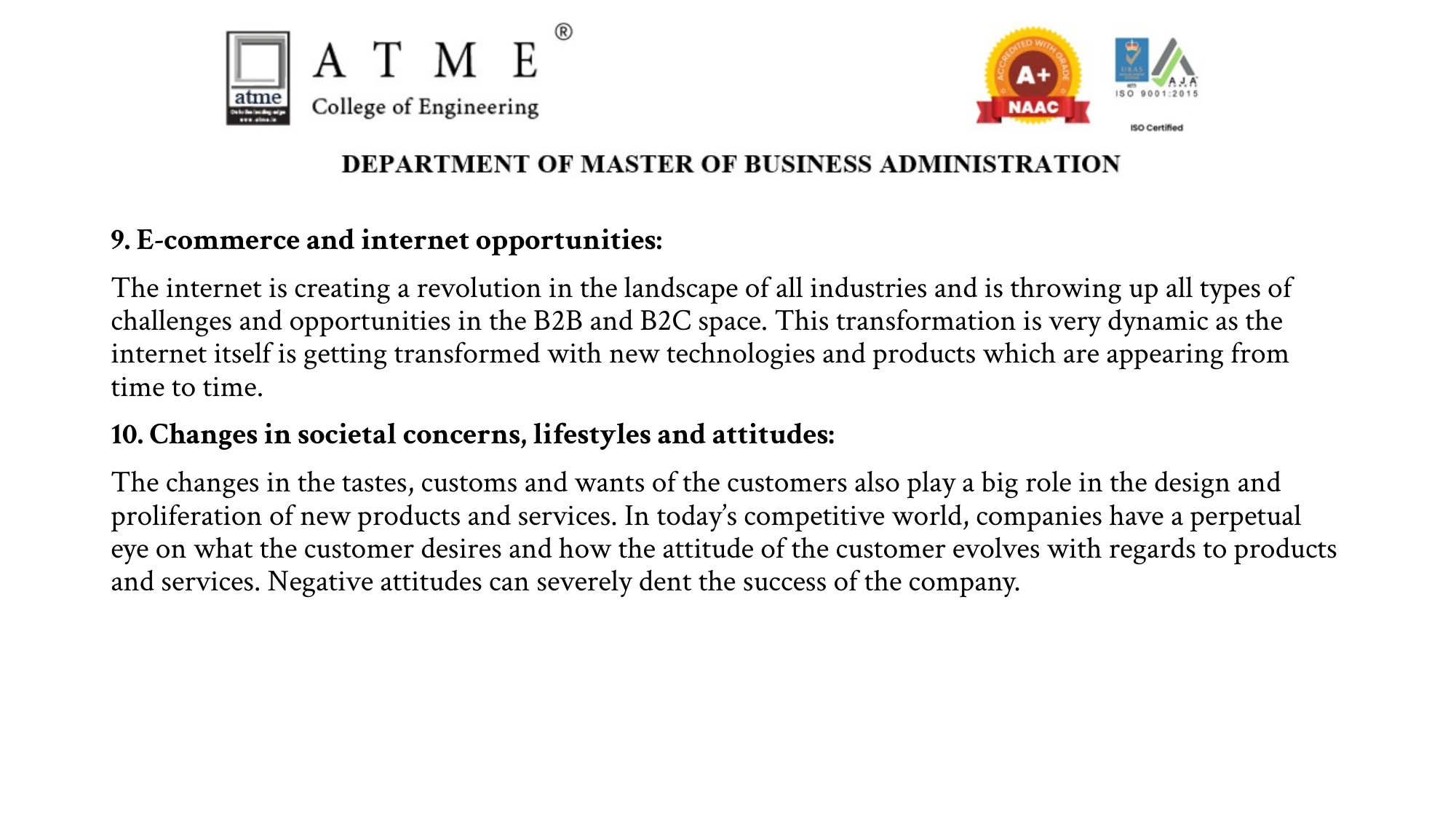

9. E-commerce and internet opportunities:
The internet is creating a revolution in the landscape of all industries and is throwing up all types of challenges and opportunities in the B2B and B2C space. This transformation is very dynamic as the internet itself is getting transformed with new technologies and products which are appearing from time to time.
10. Changes in societal concerns, lifestyles and attitudes:
The changes in the tastes, customs and wants of the customers also play a big role in the design and proliferation of new products and services. In today’s competitive world, companies have a perpetual eye on what the customer desires and how the attitude of the customer evolves with regards to products and services. Negative attitudes can severely dent the success of the company.